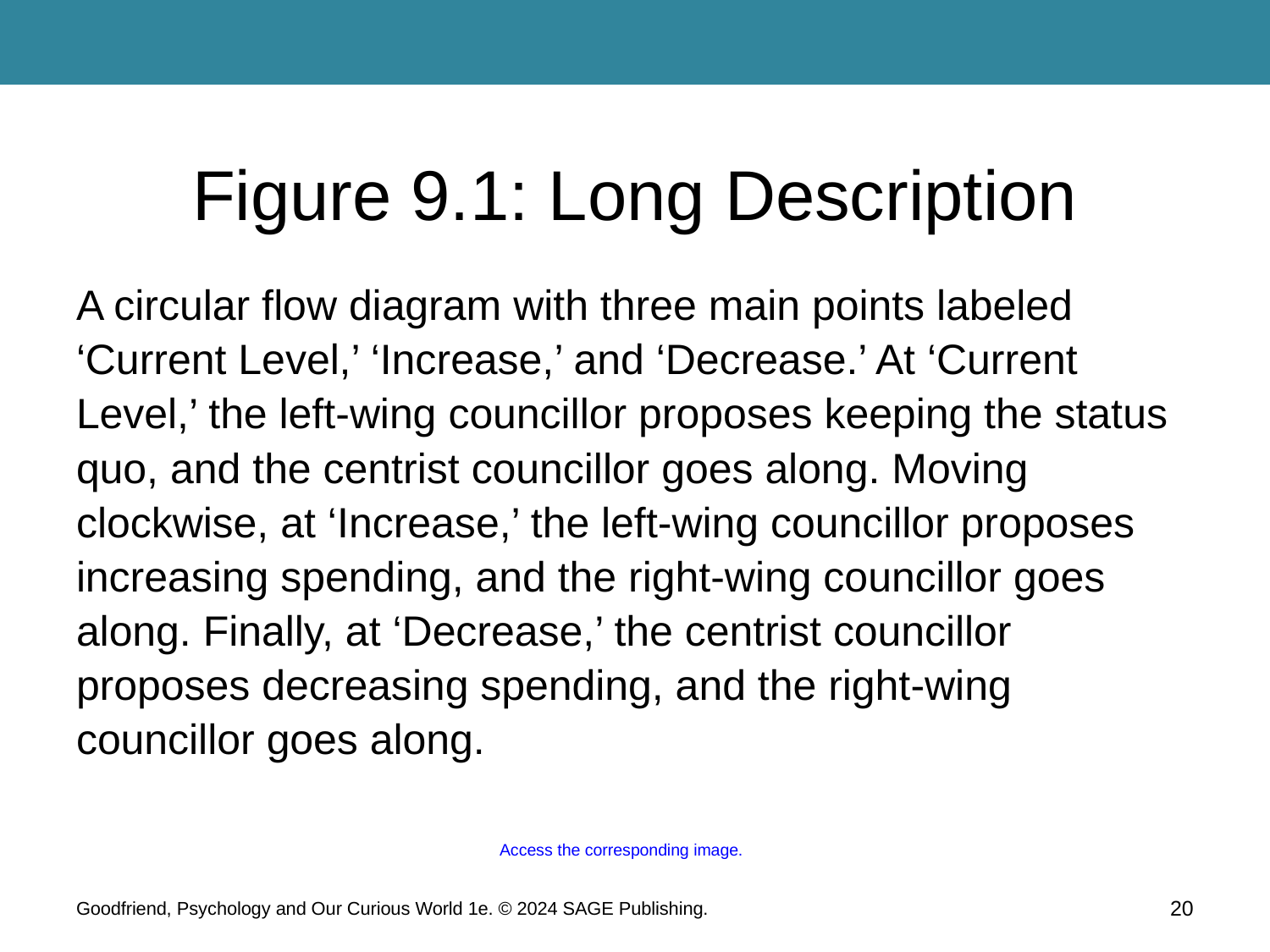

# Figure 9.1: Long Description
A circular flow diagram with three main points labeled ‘Current Level,’ ‘Increase,’ and ‘Decrease.’ At ‘Current Level,’ the left-wing councillor proposes keeping the status quo, and the centrist councillor goes along. Moving clockwise, at ‘Increase,’ the left-wing councillor proposes increasing spending, and the right-wing councillor goes along. Finally, at ‘Decrease,’ the centrist councillor proposes decreasing spending, and the right-wing councillor goes along.
Access the corresponding image.
20
Goodfriend, Psychology and Our Curious World 1e. © 2024 SAGE Publishing.